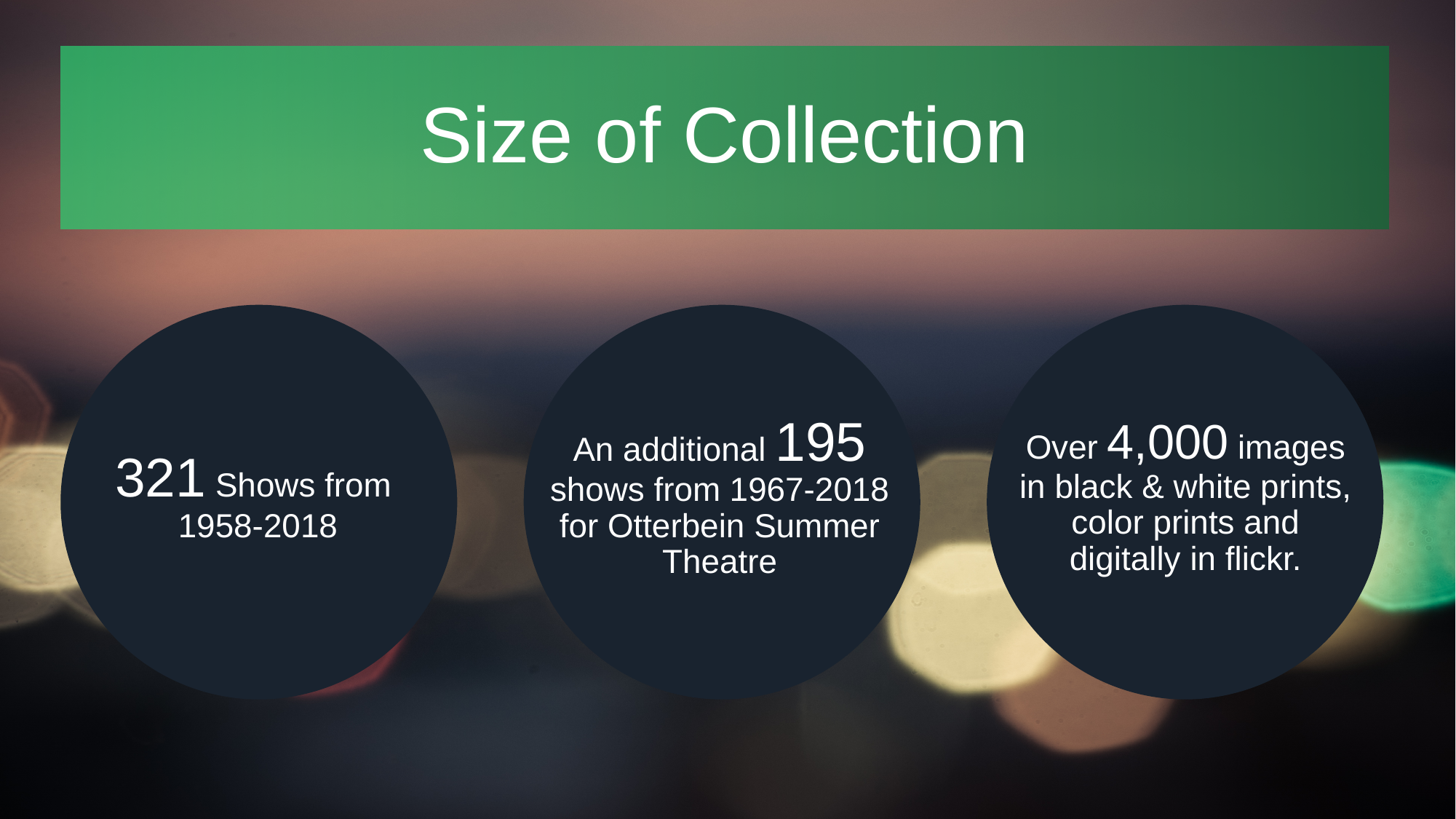

# Size of Collection
321 Shows from
1958-2018
An additional 195 shows from 1967-2018 for Otterbein Summer Theatre
Over 4,000 images in black & white prints, color prints and digitally in flickr.